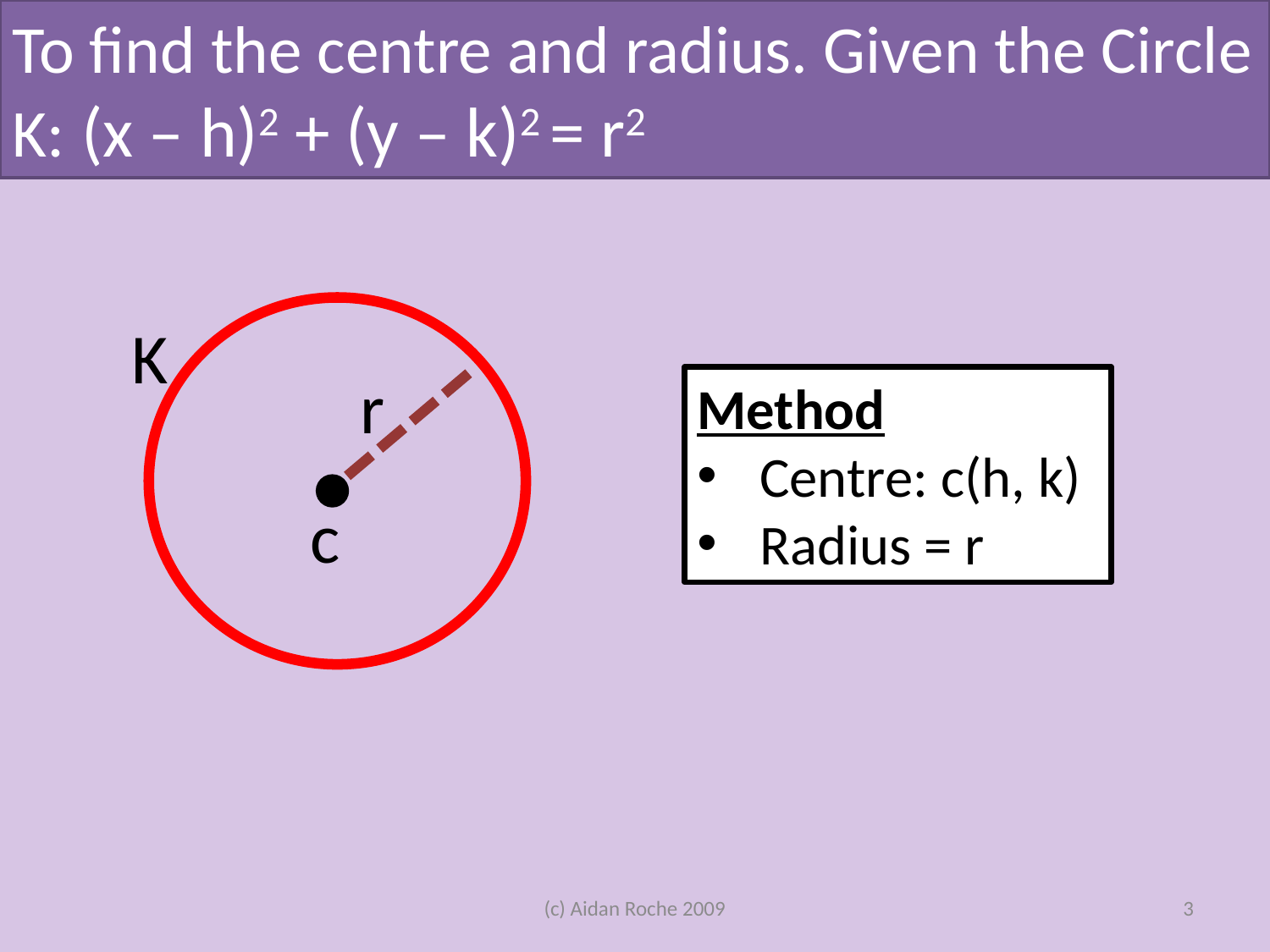

To find the centre and radius. Given the Circle K: (x – h)2 + (y – k)2 = r2

K
r
Method
Centre: c(h, k)
Radius = r

c
(c) Aidan Roche 2009
3